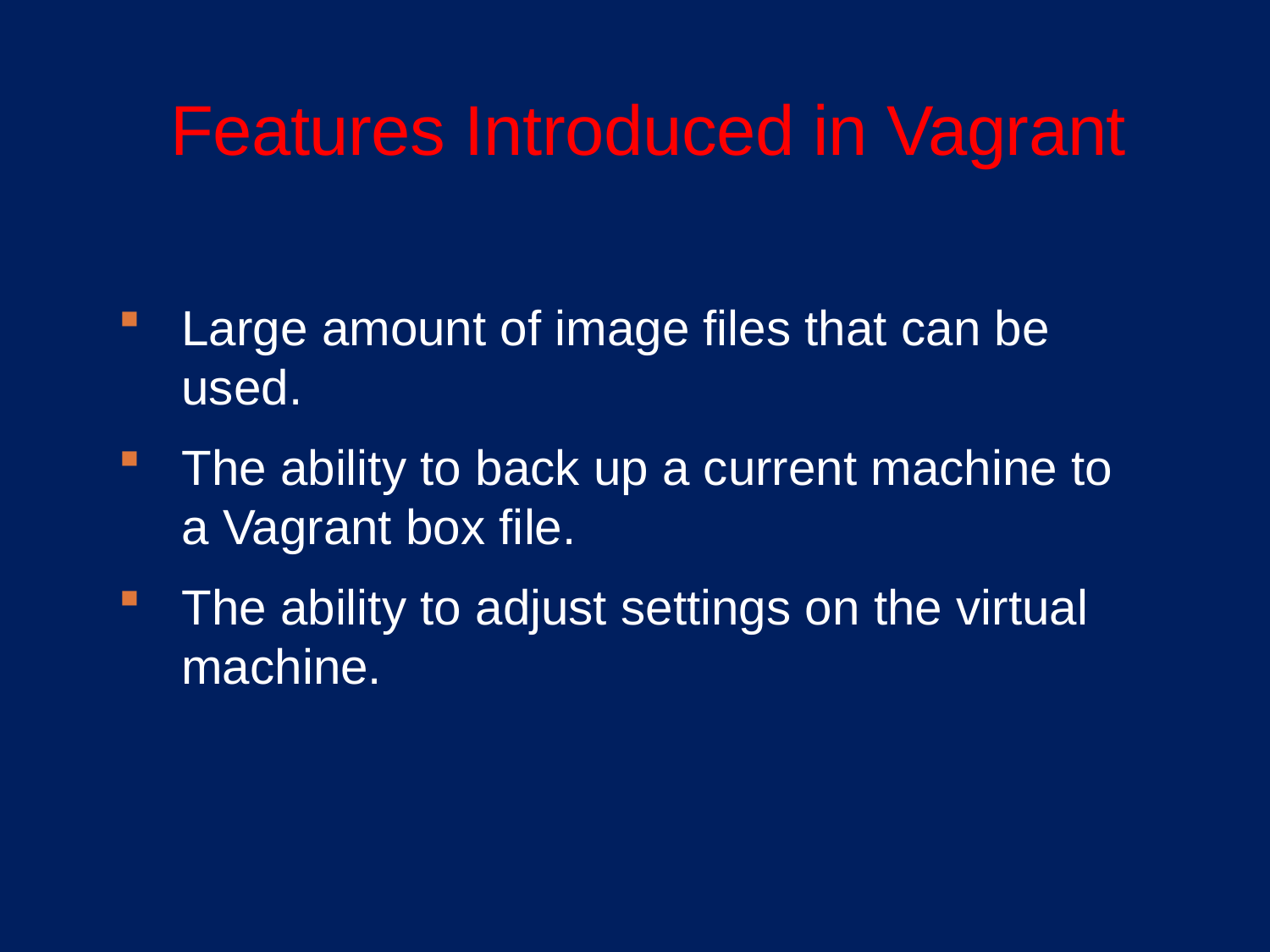

# Features Introduced in Vagrant
Large amount of image files that can be used.
The ability to back up a current machine to a Vagrant box file.
The ability to adjust settings on the virtual machine.